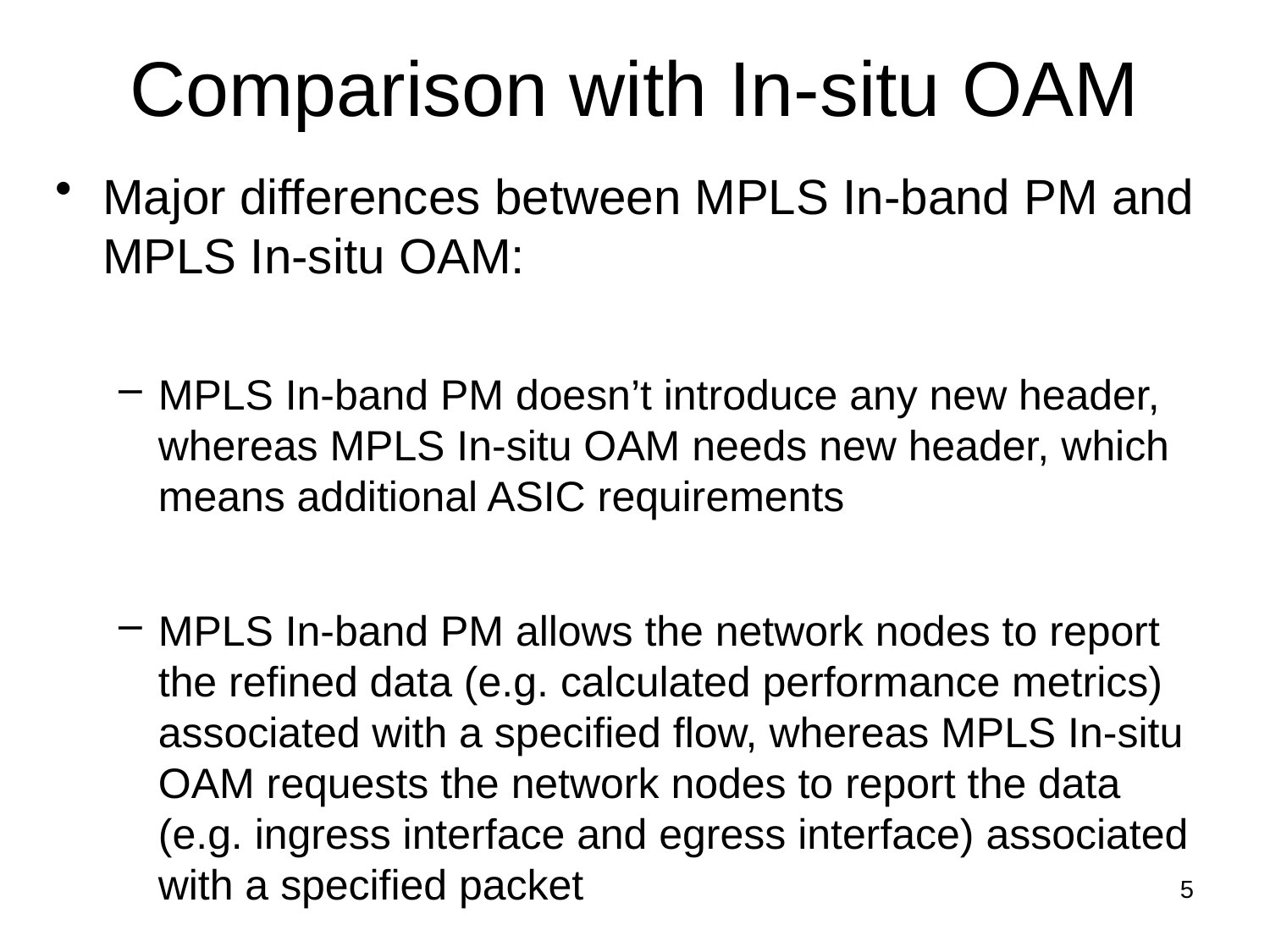

# Comparison with In-situ OAM
Major differences between MPLS In-band PM and MPLS In-situ OAM:

MPLS In-band PM doesn’t introduce any new header, whereas MPLS In-situ OAM needs new header, which means additional ASIC requirements

MPLS In-band PM allows the network nodes to report the refined data (e.g. calculated performance metrics) associated with a specified flow, whereas MPLS In-situ OAM requests the network nodes to report the data (e.g. ingress interface and egress interface) associated with a specified packet

5